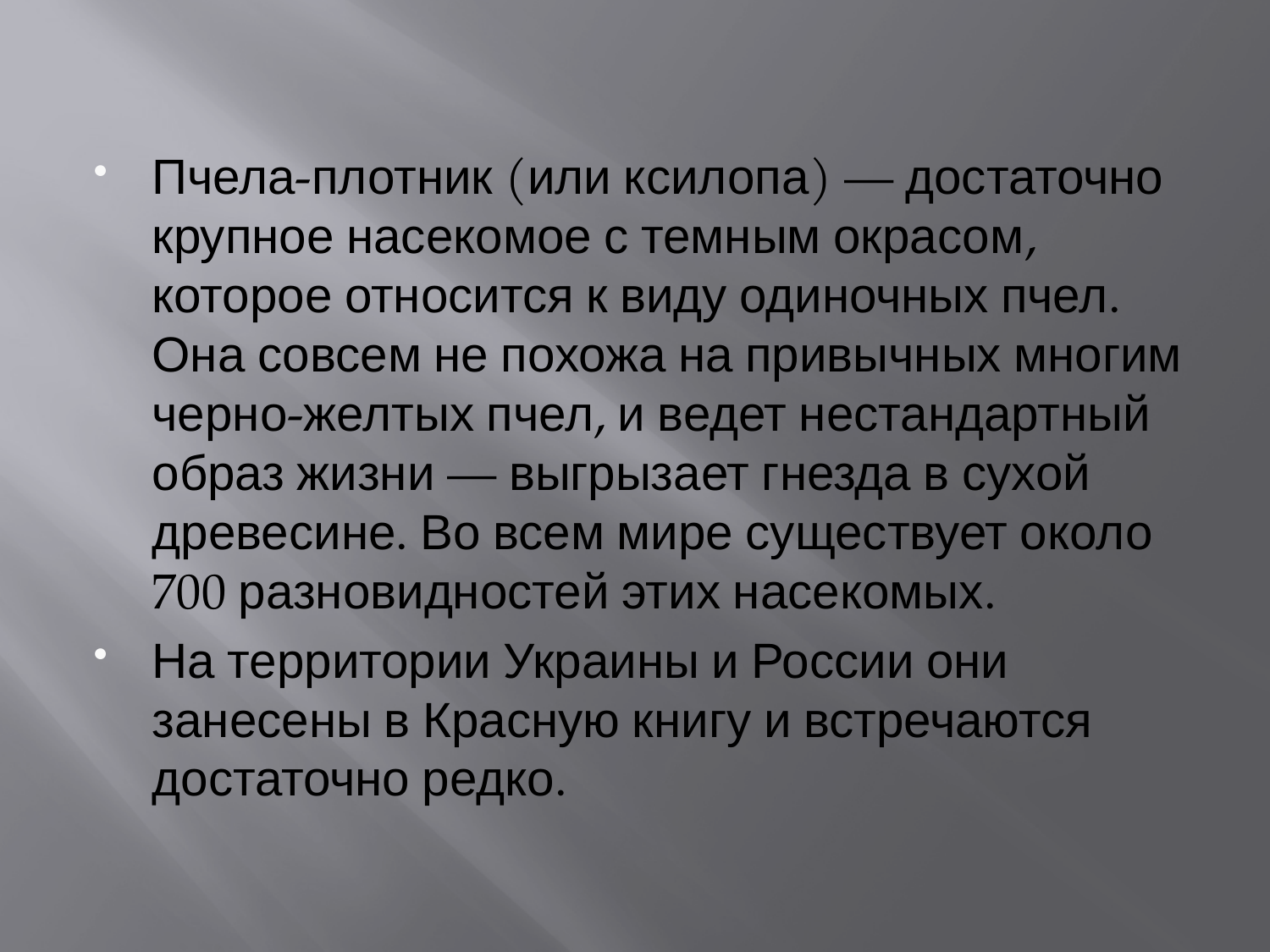

#

Пчела-плотник (или ксилопа) — достаточно крупное насекомое с темным окрасом, которое относится к виду одиночных пчел. Она совсем не похожа на привычных многим черно-желтых пчел, и ведет нестандартный образ жизни — выгрызает гнезда в сухой древесине. Во всем мире существует около 700 разновидностей этих насекомых.
На территории Украины и России они занесены в Красную книгу и встречаются достаточно редко.